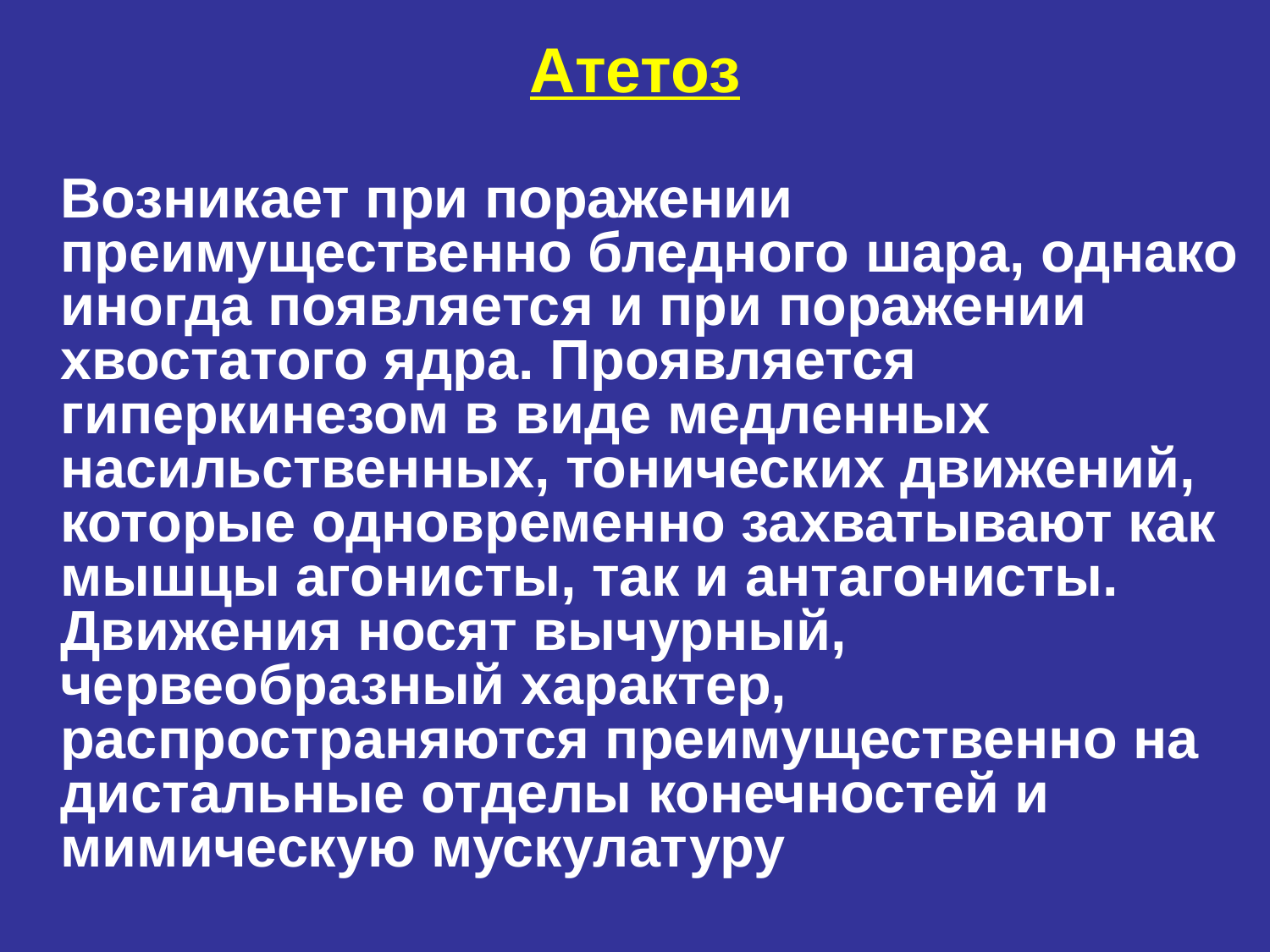

# Атетоз

	Возникает при поражении преимущественно бледного шара, однако иногда появляется и при поражении хвостатого ядра. Проявляется гиперкинезом в виде медленных насильственных, тонических движений, которые одновременно захватывают как мышцы агонисты, так и антагонисты. Движения носят вычурный, червеобразный характер, распространяются преимущественно на дистальные отделы конечностей и мимическую мускулатуру